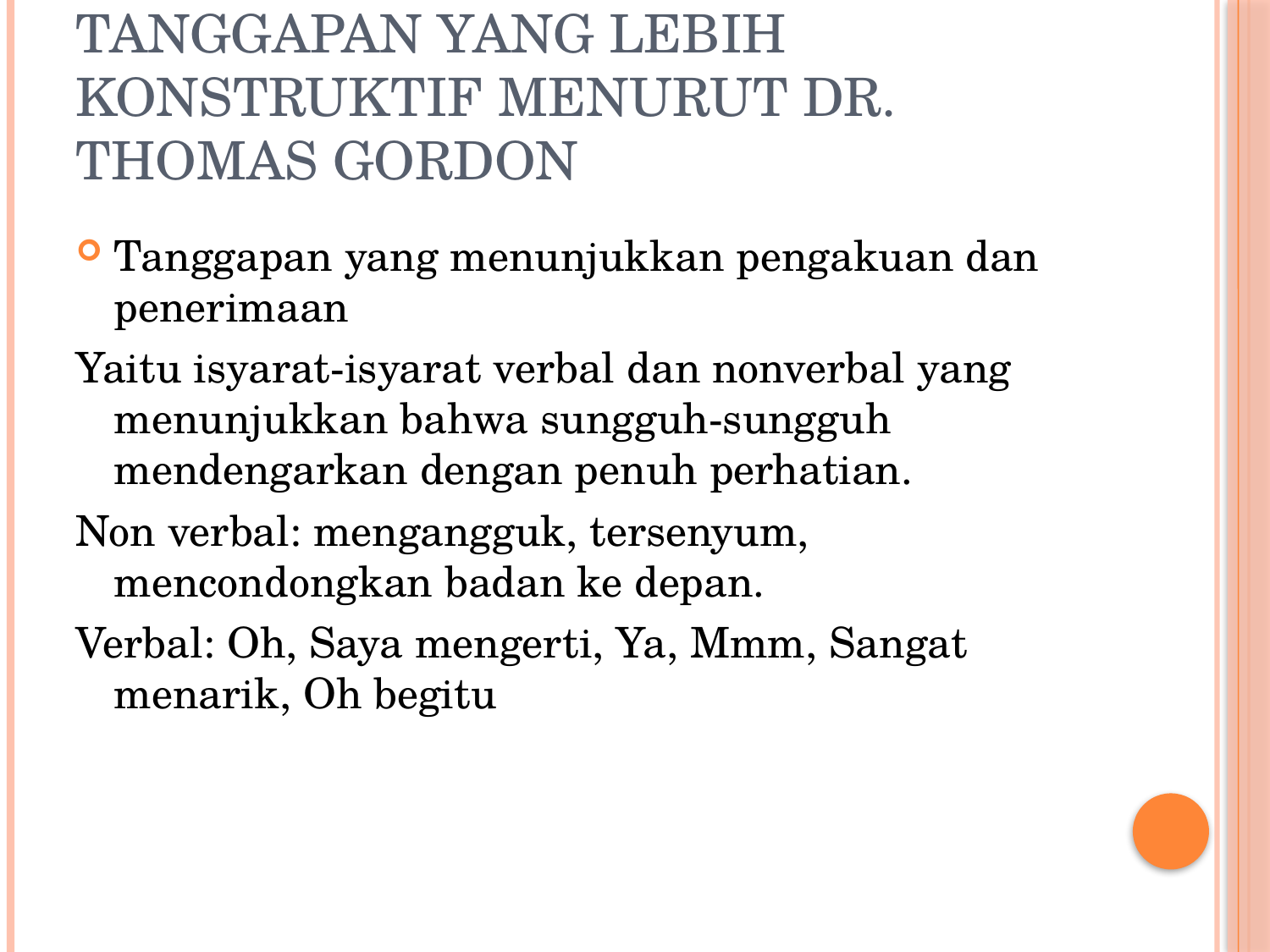

# Tanggapan yang lebih konstruktif menurut dr. thomas gordon
Tanggapan yang menunjukkan pengakuan dan penerimaan
Yaitu isyarat-isyarat verbal dan nonverbal yang menunjukkan bahwa sungguh-sungguh mendengarkan dengan penuh perhatian.
Non verbal: mengangguk, tersenyum, mencondongkan badan ke depan.
Verbal: Oh, Saya mengerti, Ya, Mmm, Sangat menarik, Oh begitu